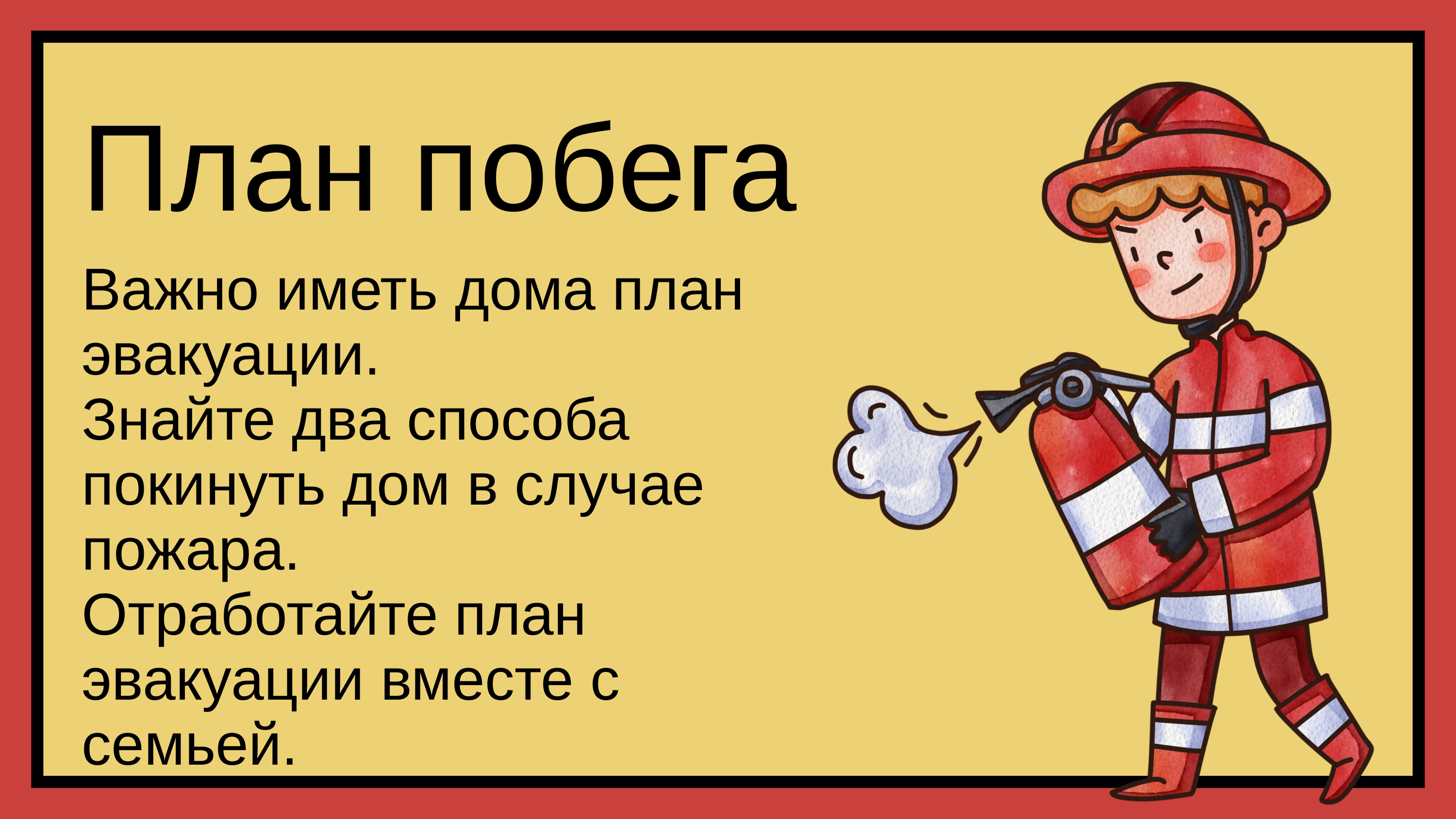

План побега

Важно иметь дома план эвакуации.
Знайте два способа покинуть дом в случае пожара.
Отработайте план эвакуации вместе с семьей.